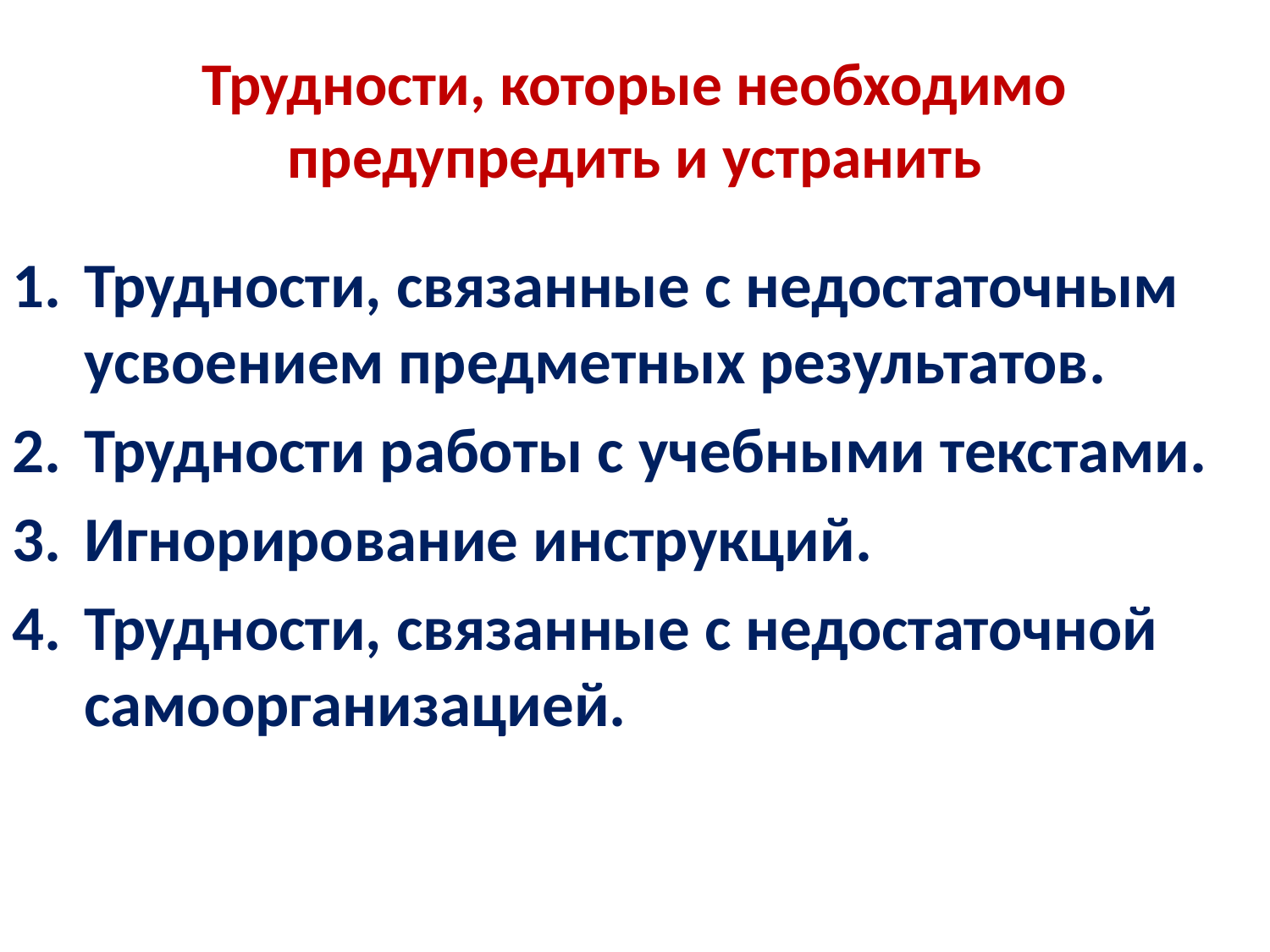

# Трудности, которые необходимо предупредить и устранить
Трудности, связанные с недостаточным усвоением предметных результатов.
Трудности работы с учебными текстами.
Игнорирование инструкций.
Трудности, связанные с недостаточной самоорганизацией.